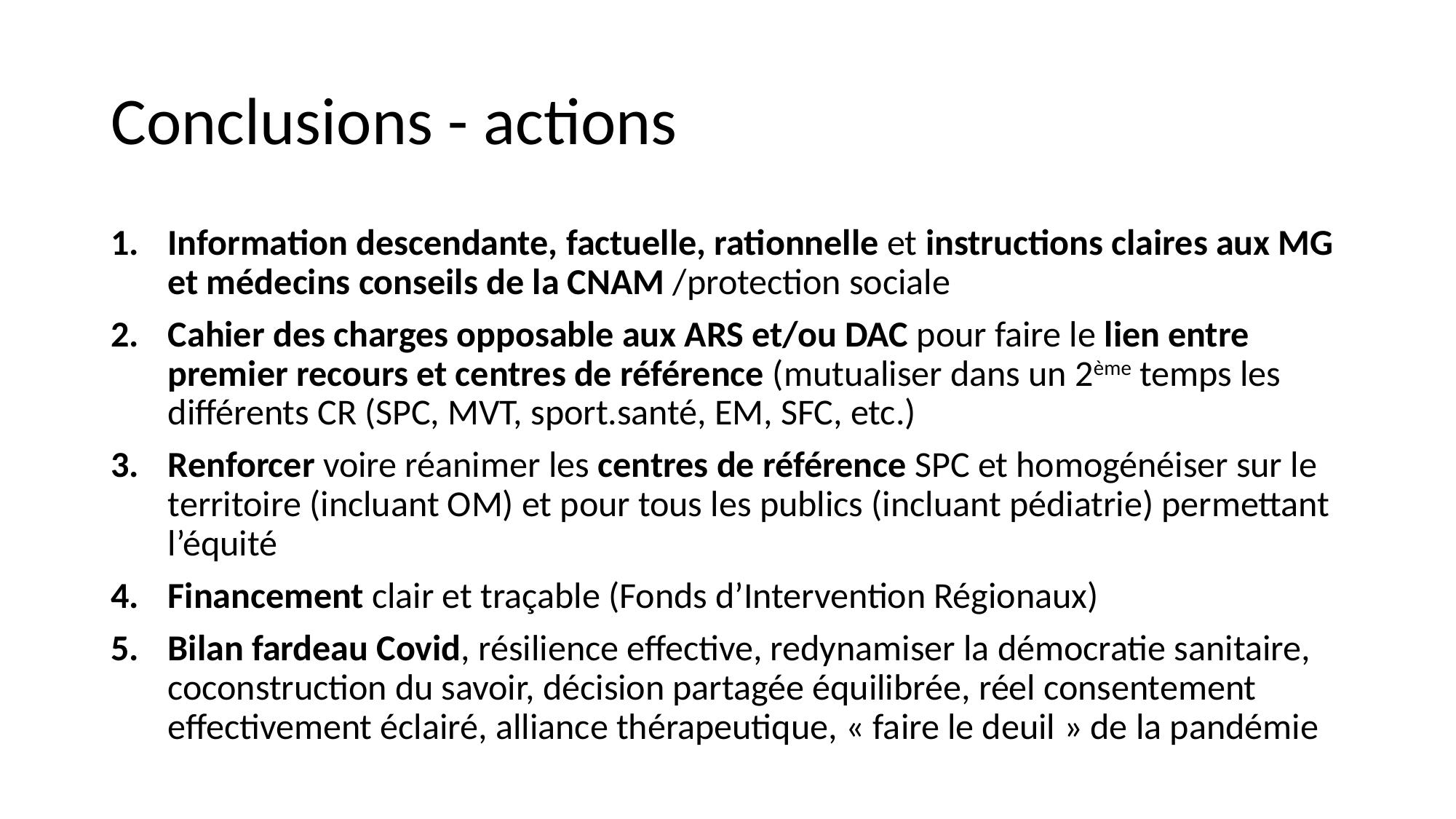

# Conclusions - actions
Information descendante, factuelle, rationnelle et instructions claires aux MG et médecins conseils de la CNAM /protection sociale
Cahier des charges opposable aux ARS et/ou DAC pour faire le lien entre premier recours et centres de référence (mutualiser dans un 2ème temps les différents CR (SPC, MVT, sport.santé, EM, SFC, etc.)
Renforcer voire réanimer les centres de référence SPC et homogénéiser sur le territoire (incluant OM) et pour tous les publics (incluant pédiatrie) permettant l’équité
Financement clair et traçable (Fonds d’Intervention Régionaux)
Bilan fardeau Covid, résilience effective, redynamiser la démocratie sanitaire, coconstruction du savoir, décision partagée équilibrée, réel consentement effectivement éclairé, alliance thérapeutique, « faire le deuil » de la pandémie